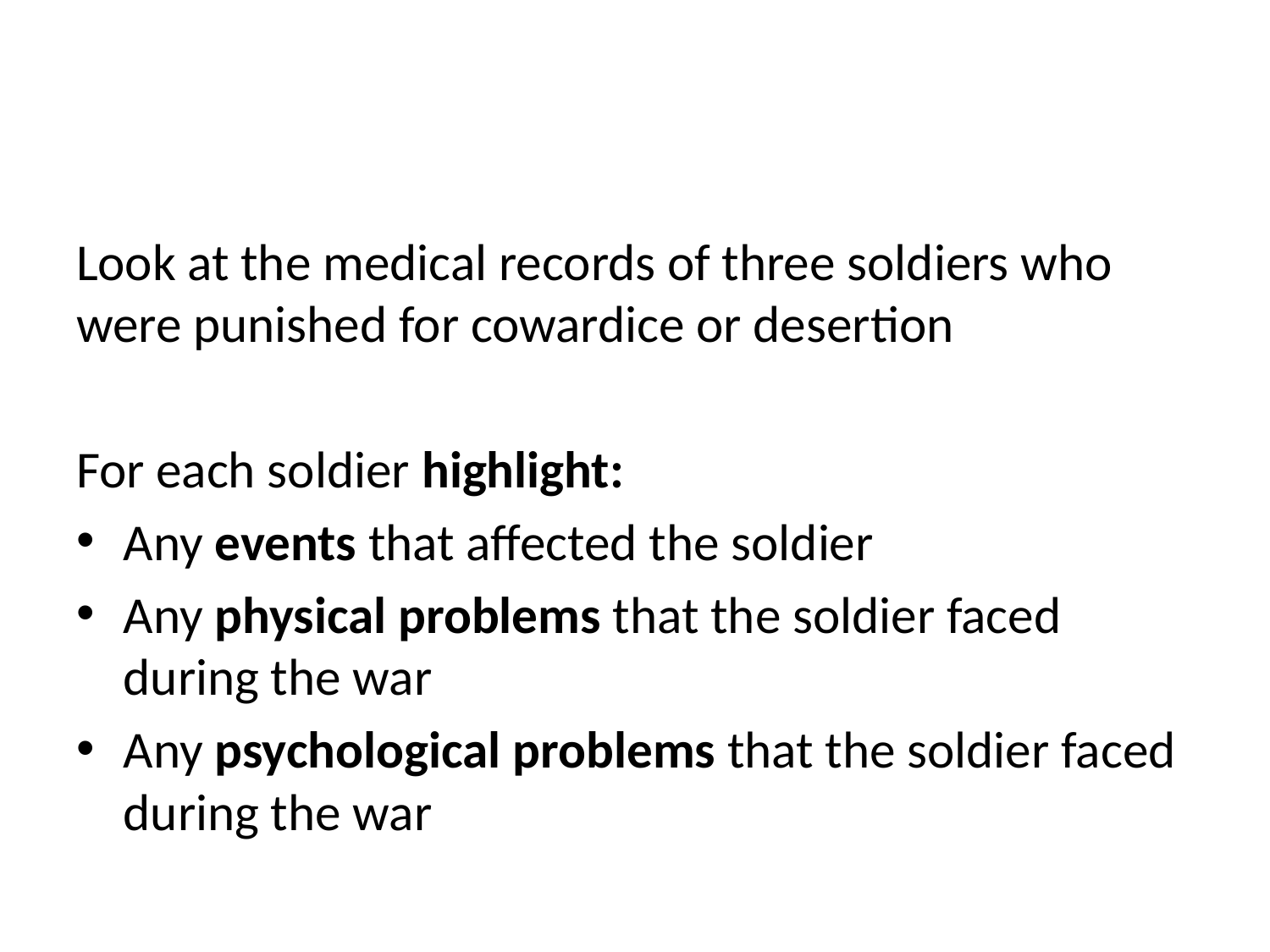

#
Look at the medical records of three soldiers who were punished for cowardice or desertion

For each soldier highlight:
Any events that affected the soldier
Any physical problems that the soldier faced during the war
Any psychological problems that the soldier faced during the war